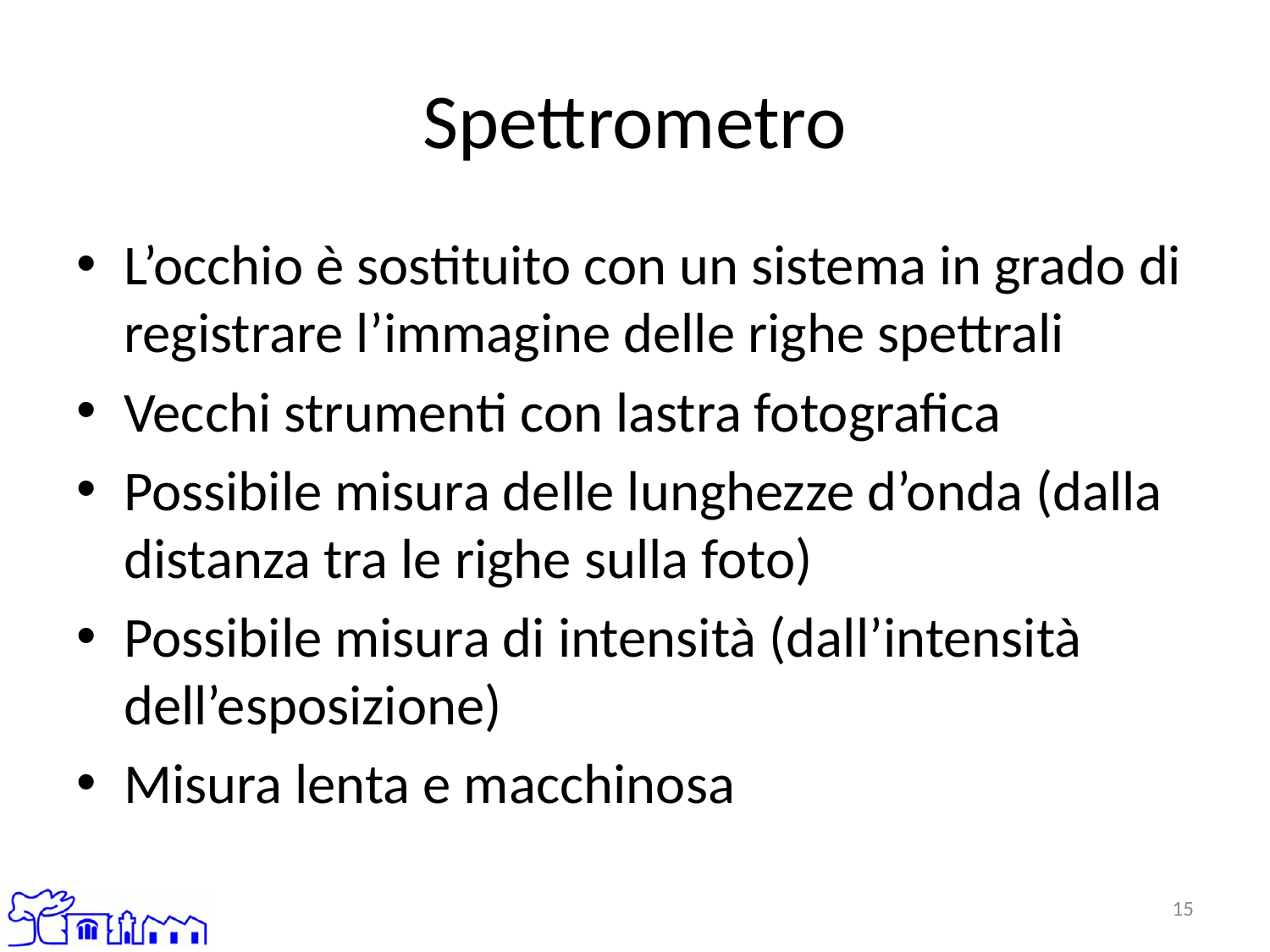

# Spettrometro
L’occhio è sostituito con un sistema in grado di registrare l’immagine delle righe spettrali
Vecchi strumenti con lastra fotografica
Possibile misura delle lunghezze d’onda (dalla distanza tra le righe sulla foto)
Possibile misura di intensità (dall’intensità dell’esposizione)
Misura lenta e macchinosa
15